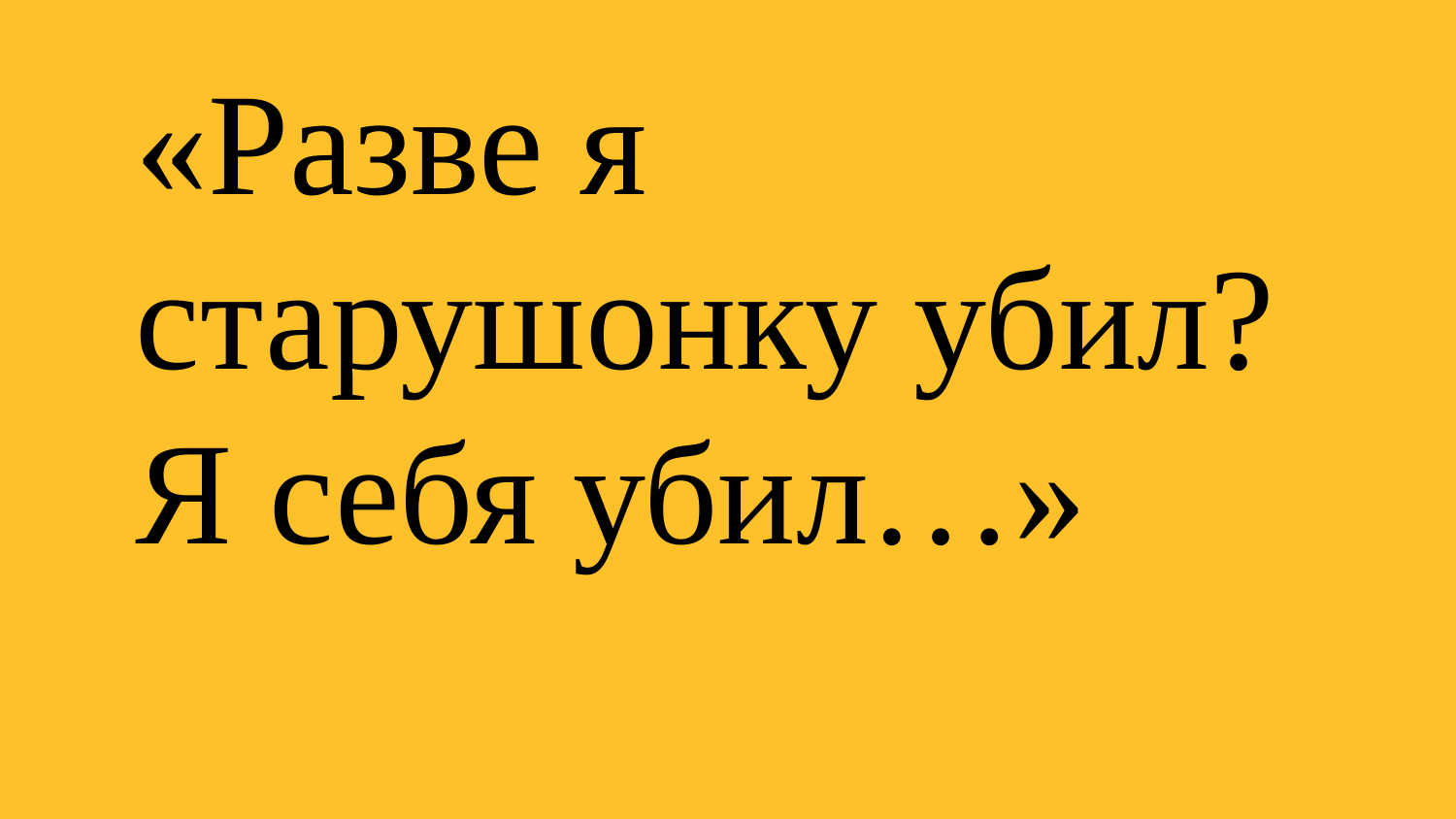

«Разве я старушонку убил?  Я себя убил…»